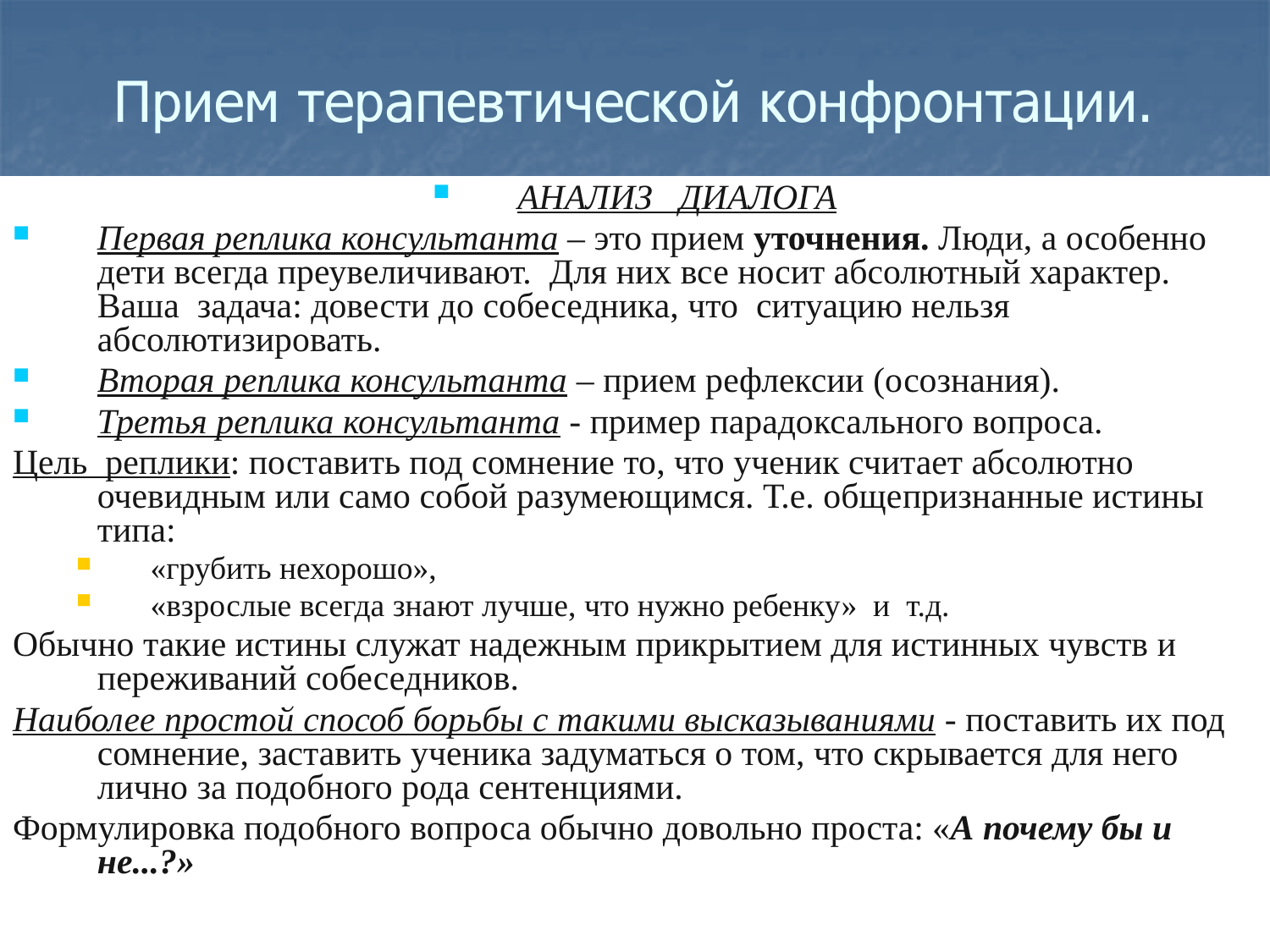

# Прием терапевтической конфронтации.
АНАЛИЗ   ДИАЛОГА
Первая реплика консультанта – это прием уточнения. Люди, а особенно дети всегда преувеличивают.  Для них все носит абсолютный характер.  Ваша  задача: довести до собеседника, что  ситуацию нельзя абсолютизировать.
Вторая реплика консультанта – прием рефлексии (осознания).
Третья реплика консультанта - пример парадоксально­го вопроса.
Цель  реплики: поставить под сомнение то, что ученик считает абсолютно очевидным или само собой разумеющимся. Т.е. обще­признанные истины типа:
«грубить нехорошо»,
«взрослые всегда зна­ют лучше, что нужно ребенку»  и  т.д.
Обычно такие истины служат надежным прикрытием для истинных чувств и переживаний собеседников.
Наиболее простой способ борьбы с такими высказываниями - поставить их под сомнение, заставить ученика задуматься о том, что скрывается для него лично за подобного рода сентенциями.
Формулировка подобного вопроса обычно довольно проста: «А почему бы и не...?»